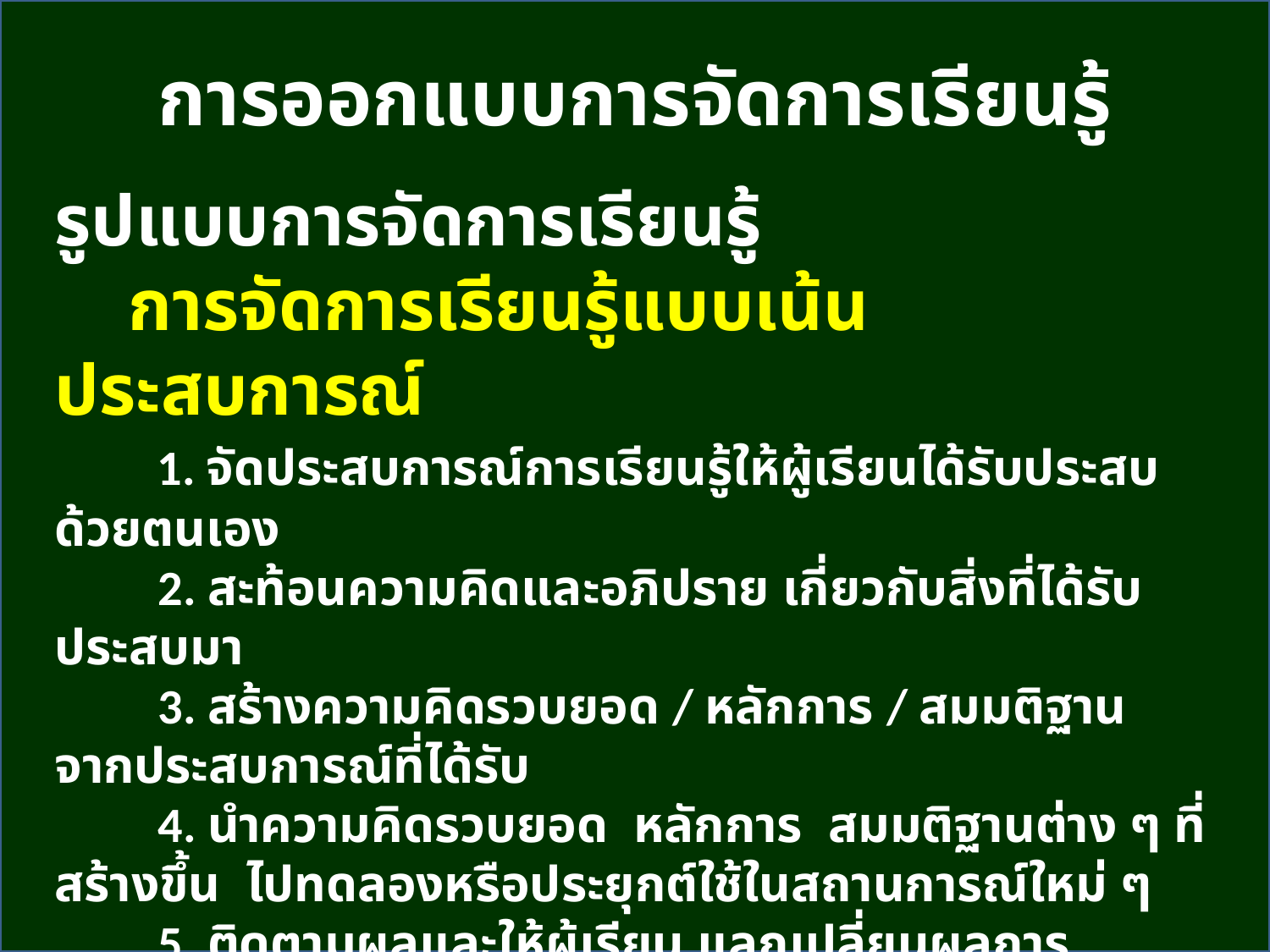

การออกแบบการจัดการเรียนรู้
รูปแบบการจัดการเรียนรู้
    การจัดการเรียนรู้แบบเน้นประสบการณ์
       1. จัดประสบการณ์การเรียนรู้ให้ผู้เรียนได้รับประสบด้วยตนเอง
        2. สะท้อนความคิดและอภิปราย เกี่ยวกับสิ่งที่ได้รับประสบมา
        3. สร้างความคิดรวบยอด / หลักการ / สมมติฐาน จากประสบการณ์ที่ได้รับ
        4. นำความคิดรวบยอด  หลักการ  สมมติฐานต่าง ๆ ที่สร้างขึ้น  ไปทดลองหรือประยุกต์ใช้ในสถานการณ์ใหม่ ๆ
        5. ติดตามผลและให้ผู้เรียน แลกเปลี่ยนผลการทดลอง  การประยุกต์ใช้ความรู้  เพื่อขยายขอบเขตความรู้ ความคิด หลักการ  ตามความเหมาะสม
        6. วัดและประเมินผล  โดยใช้การประเมินผลการเรียนรู้ของตนเอง ประกอบกับการประเมินผลของผู้สอน